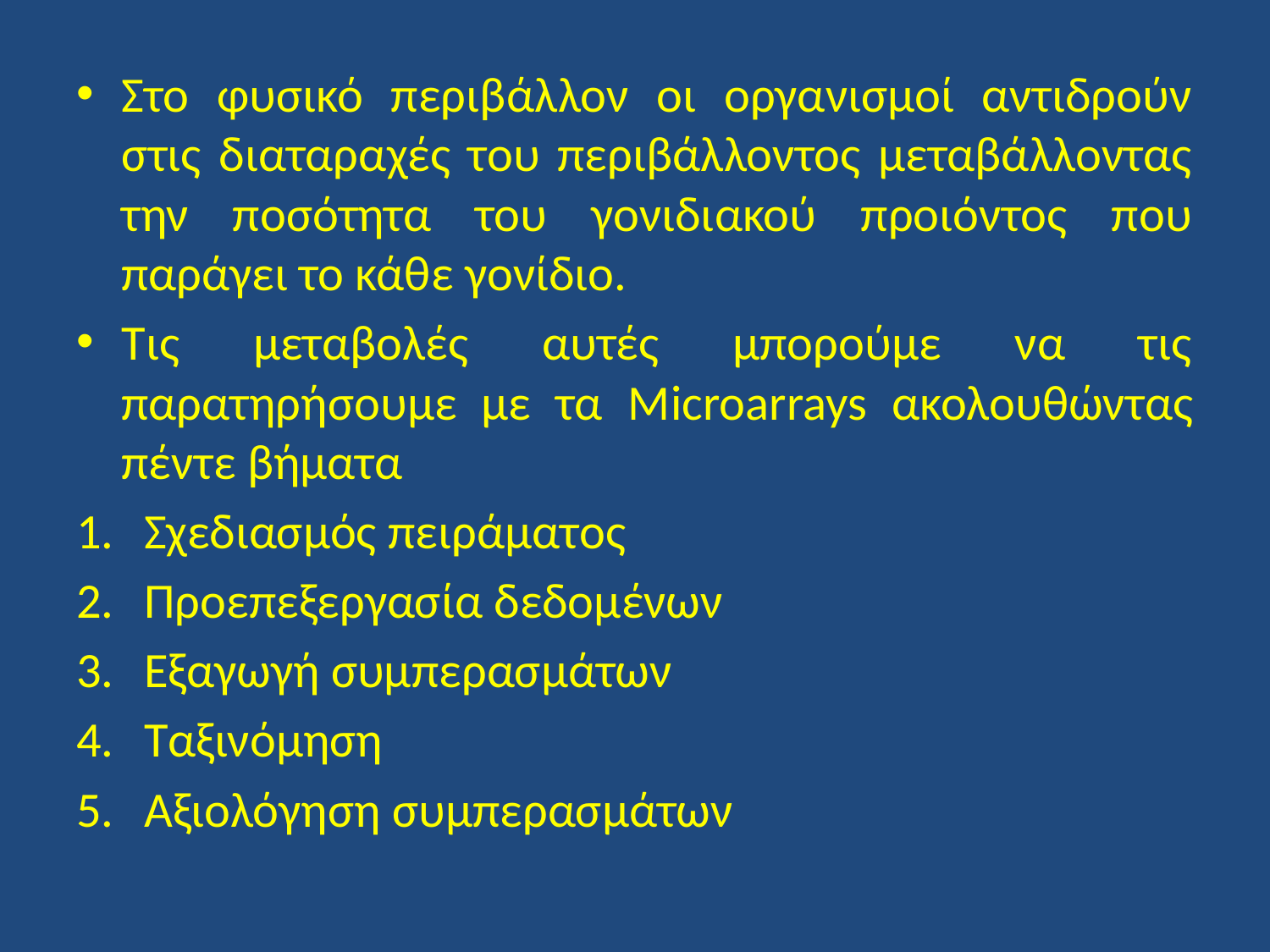

Στο φυσικό περιβάλλον οι οργανισμοί αντιδρούν στις διαταραχές του περιβάλλοντος μεταβάλλοντας την ποσότητα του γονιδιακού προιόντος που παράγει το κάθε γονίδιο.
Τις μεταβολές αυτές μπορούμε να τις παρατηρήσουμε με τα Microarrays ακολουθώντας πέντε βήματα
Σχεδιασμός πειράματος
Προεπεξεργασία δεδομένων
Εξαγωγή συμπερασμάτων
Ταξινόμηση
Αξιολόγηση συμπερασμάτων